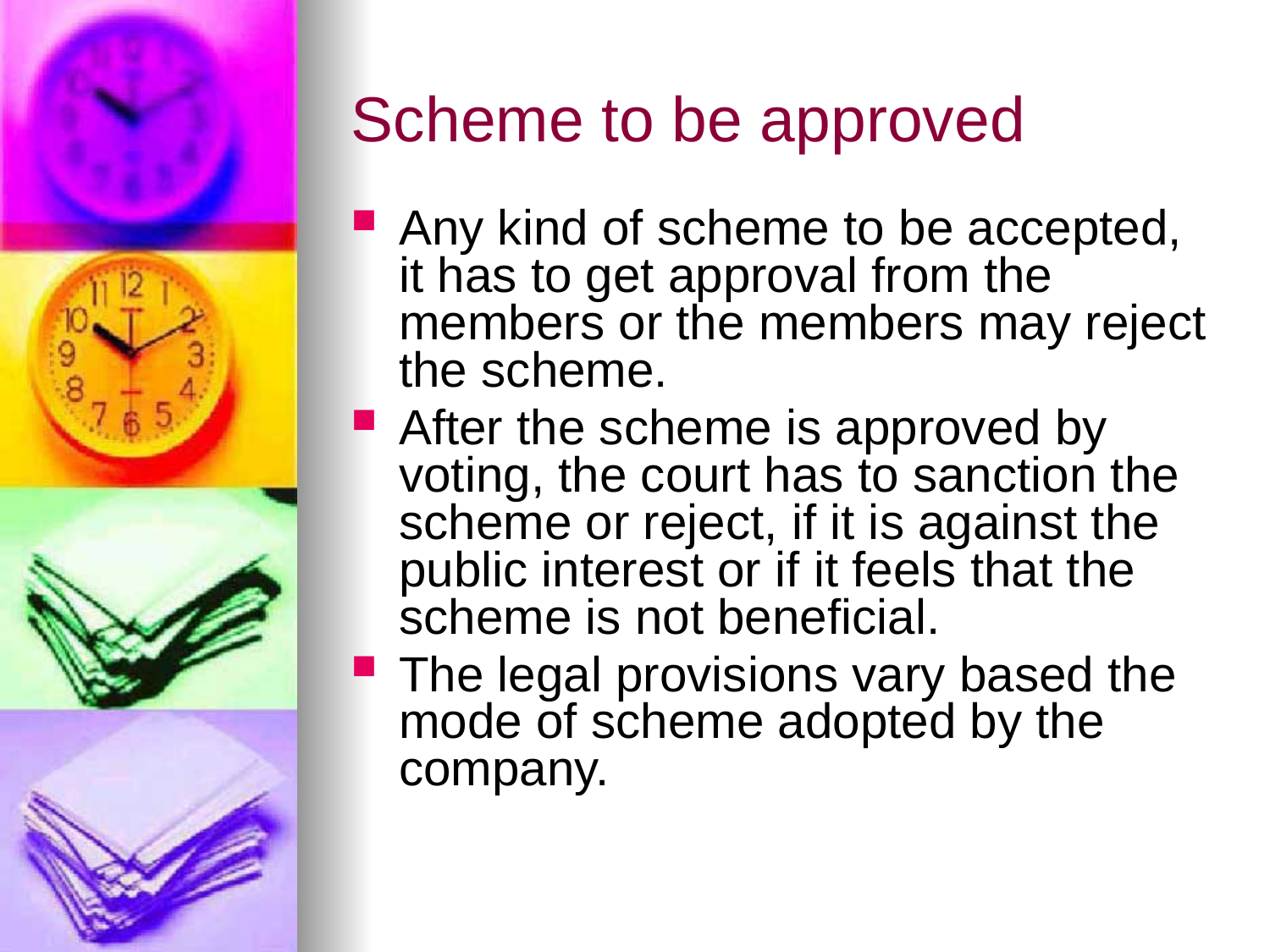

# Scheme to be approved
Any kind of scheme to be accepted, it has to get approval from the members or the members may reject the scheme.
After the scheme is approved by voting, the court has to sanction the scheme or reject, if it is against the  public interest or if it feels that the scheme is not beneficial.
The legal provisions vary based the mode of scheme adopted by the company.